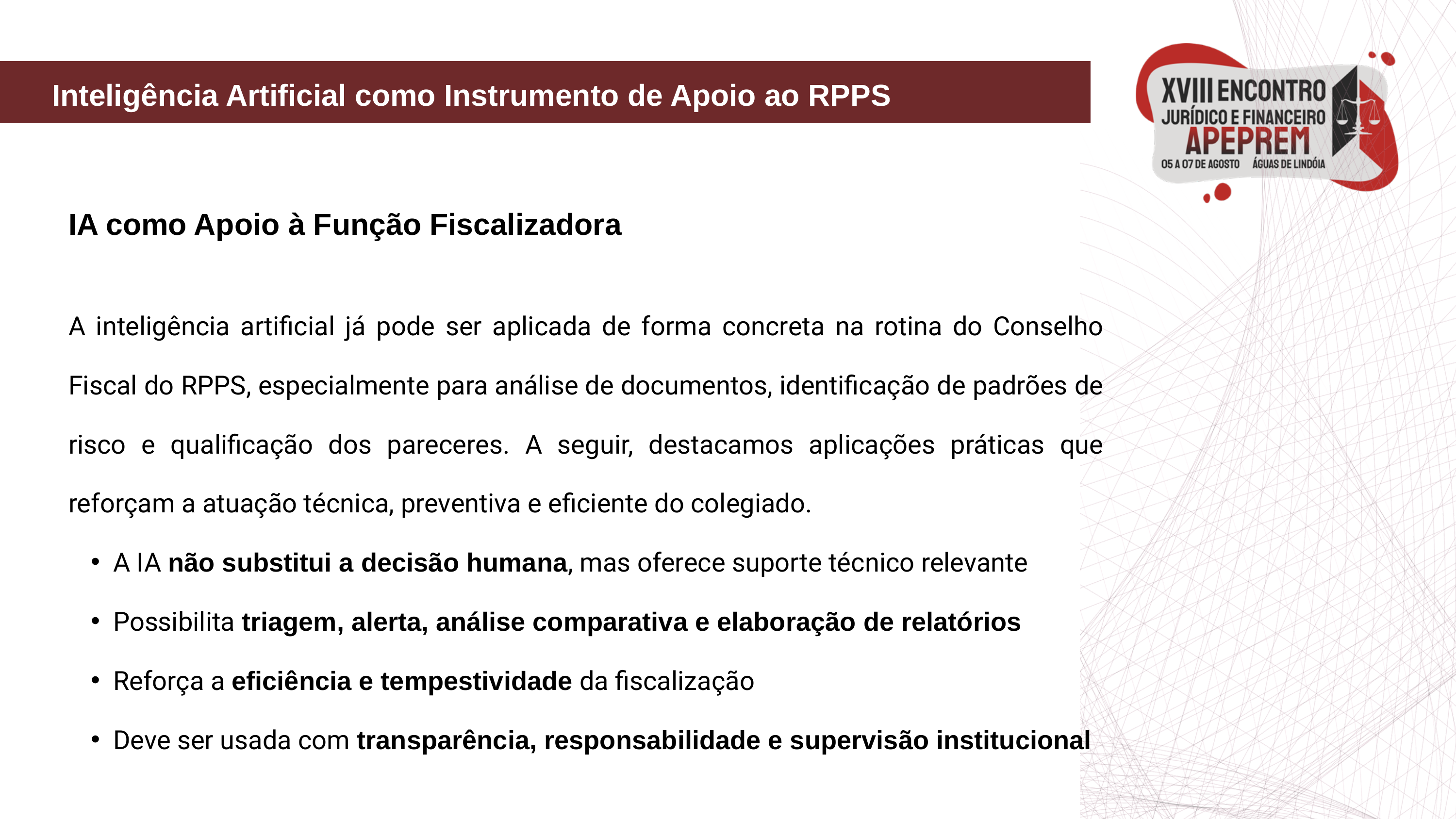

Inteligência Artificial como Instrumento de Apoio ao RPPS
IA como Apoio à Função Fiscalizadora
A inteligência artificial já pode ser aplicada de forma concreta na rotina do Conselho Fiscal do RPPS, especialmente para análise de documentos, identificação de padrões de risco e qualificação dos pareceres. A seguir, destacamos aplicações práticas que reforçam a atuação técnica, preventiva e eficiente do colegiado.
A IA não substitui a decisão humana, mas oferece suporte técnico relevante
Possibilita triagem, alerta, análise comparativa e elaboração de relatórios
Reforça a eficiência e tempestividade da fiscalização
Deve ser usada com transparência, responsabilidade e supervisão institucional